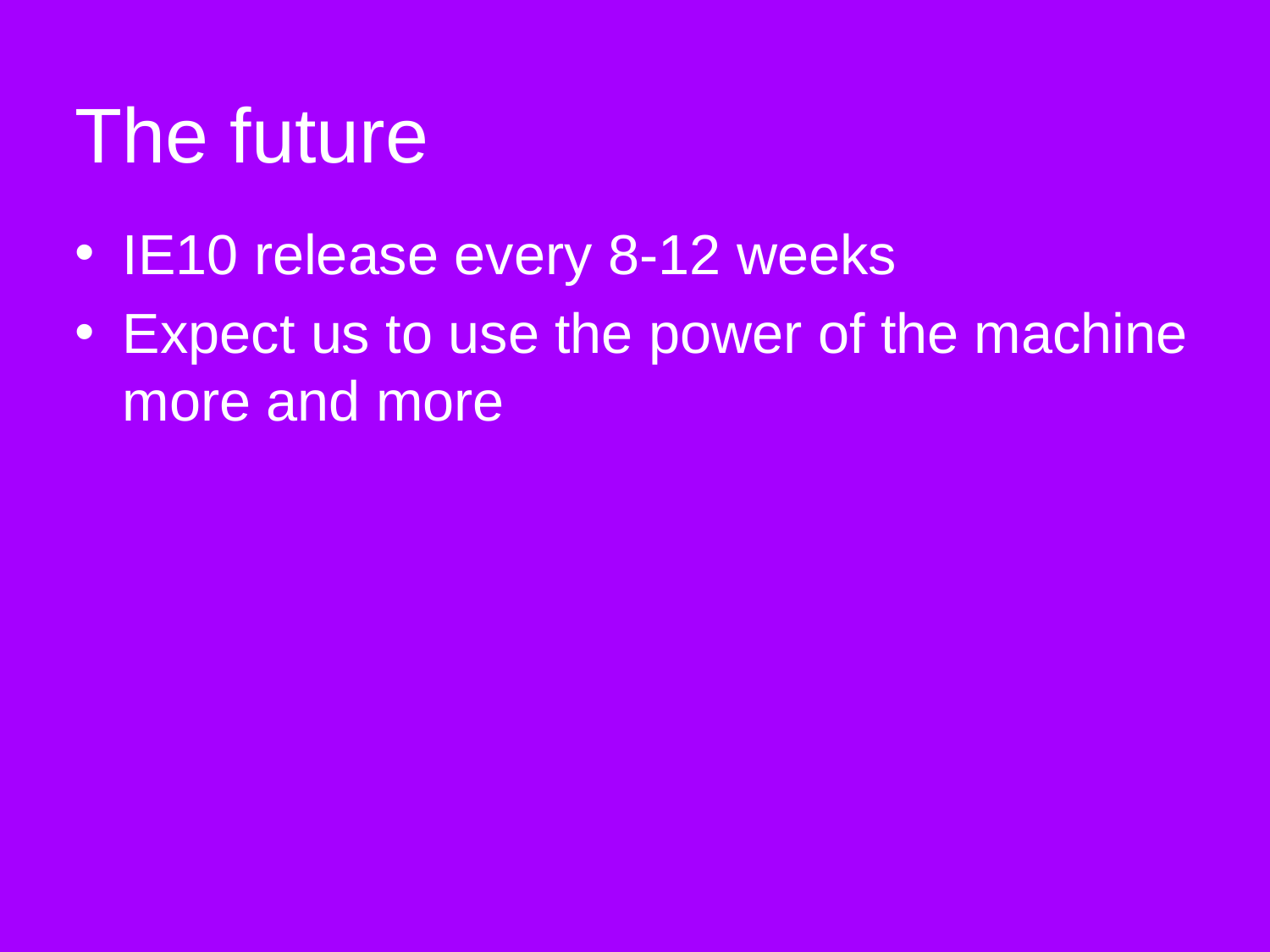

# The future
IE10 release every 8-12 weeks
Expect us to use the power of the machine more and more